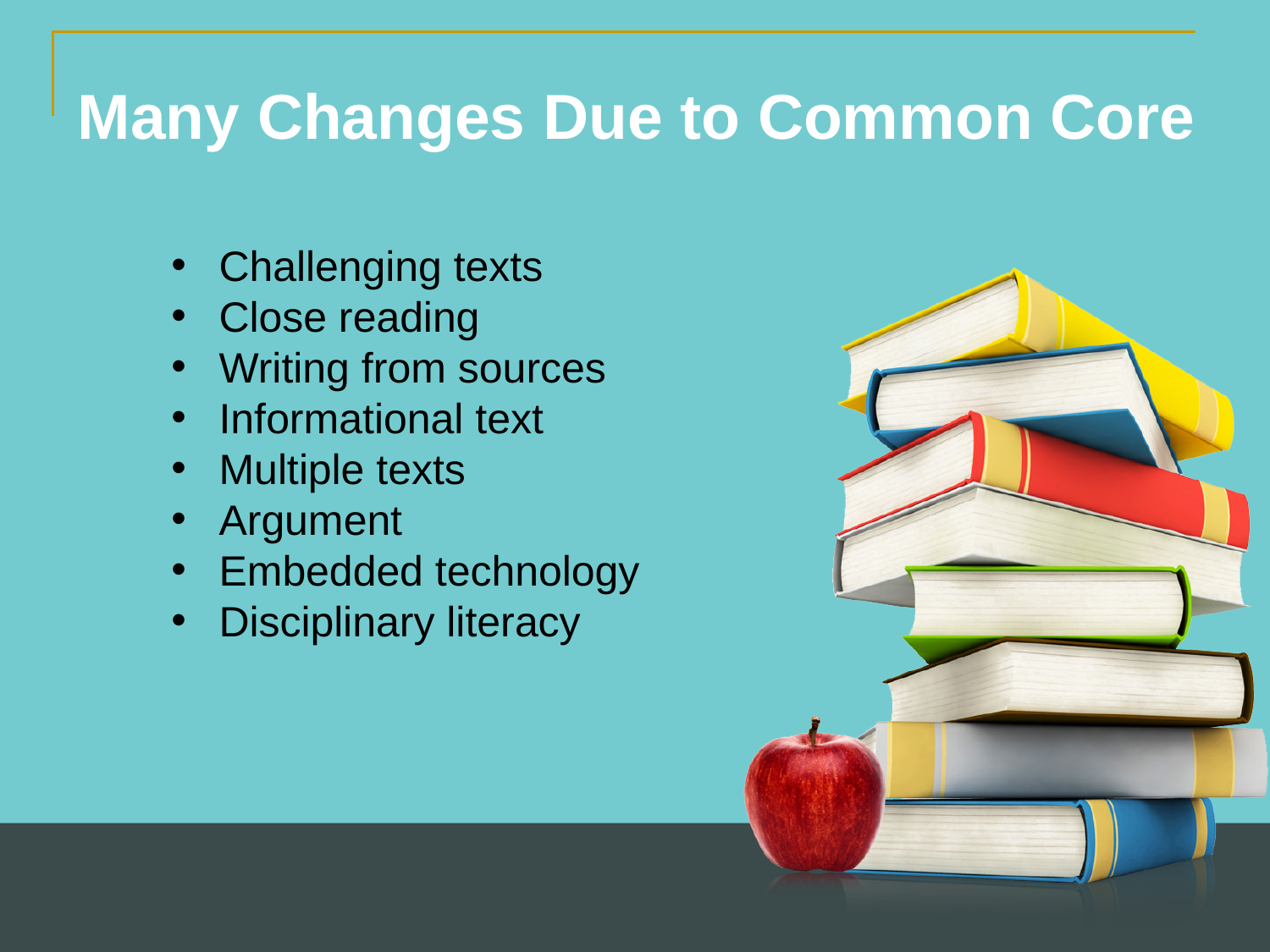

Many Changes Due to Common Core
Challenging texts
Close reading
Writing from sources
Informational text
Multiple texts
Argument
Embedded technology
Disciplinary literacy